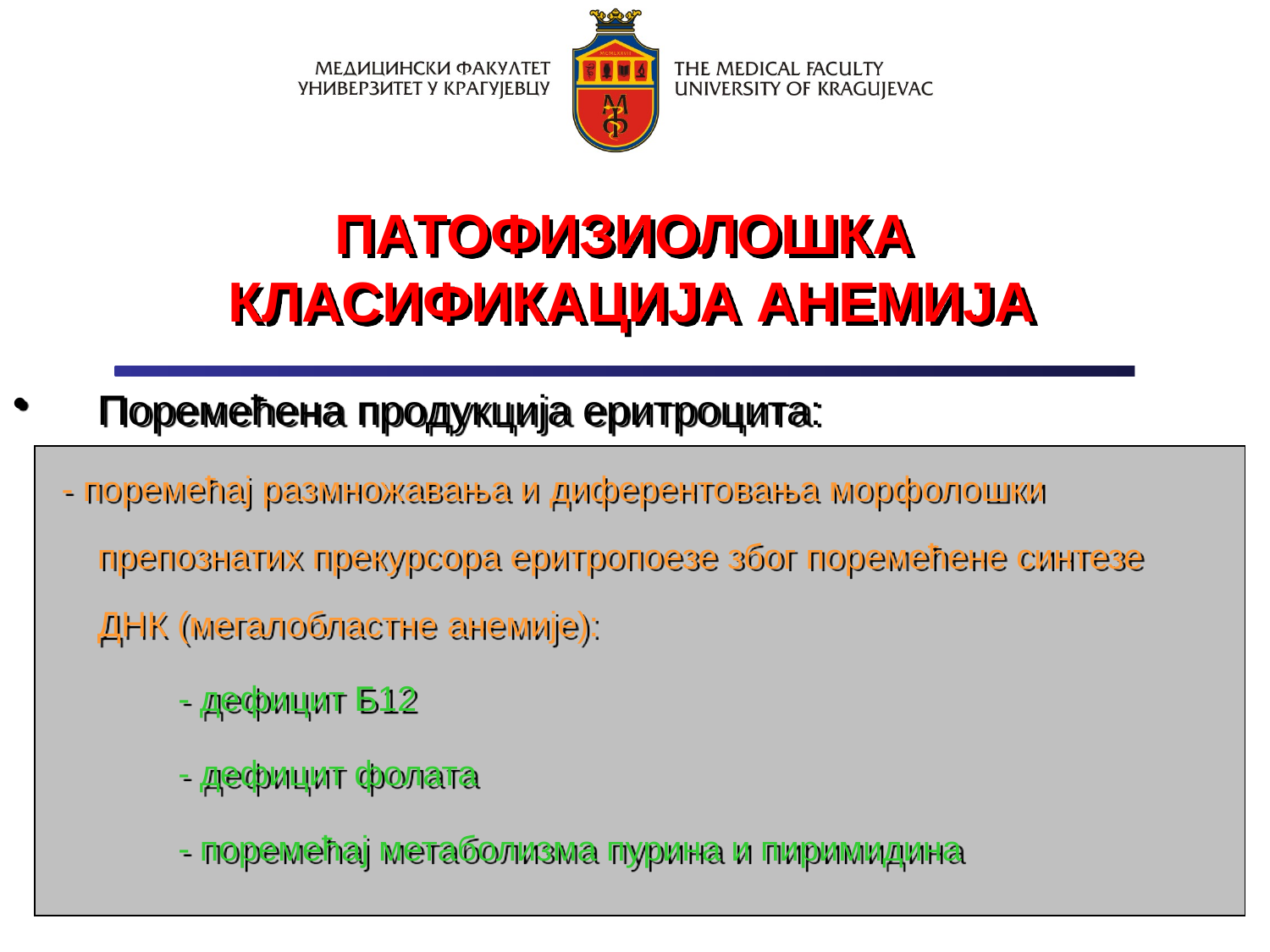

ПАТОФИЗИОЛОШКА
КЛАСИФИКАЦИЈА АНЕМИЈА
Поремећена продукција еритроцита:
     - поремећај размножавања и диферентовања морфолошки препознатих прекурсора еритропоезе због поремећене синтезе ДНК (мегалобластне анемије):
                 - дефицит Б12
                 - дефицит фолата
                 - поремећај метаболизма пурина и пиримидина